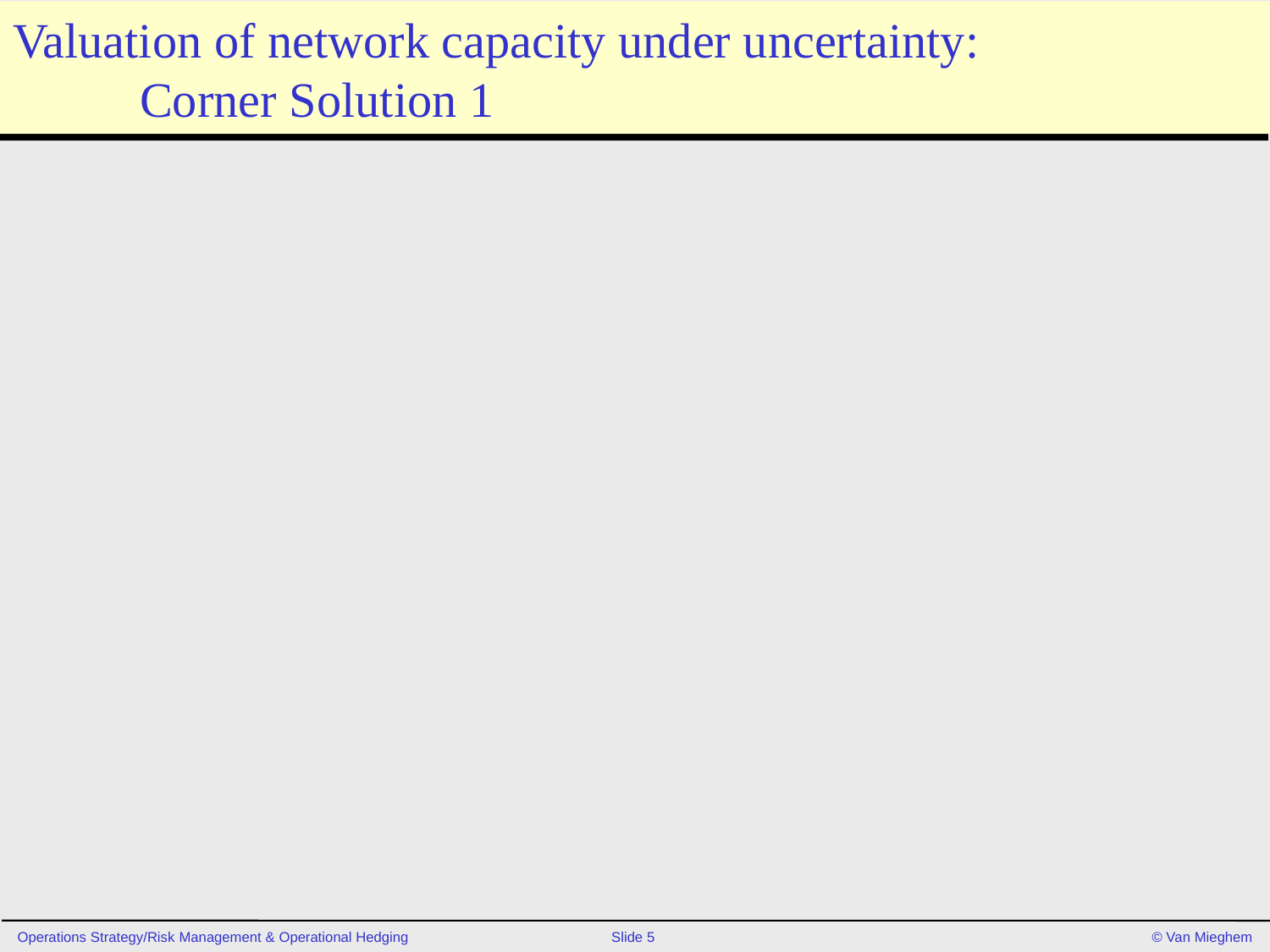

# Valuation of network capacity under uncertainty: Corner Solution 1